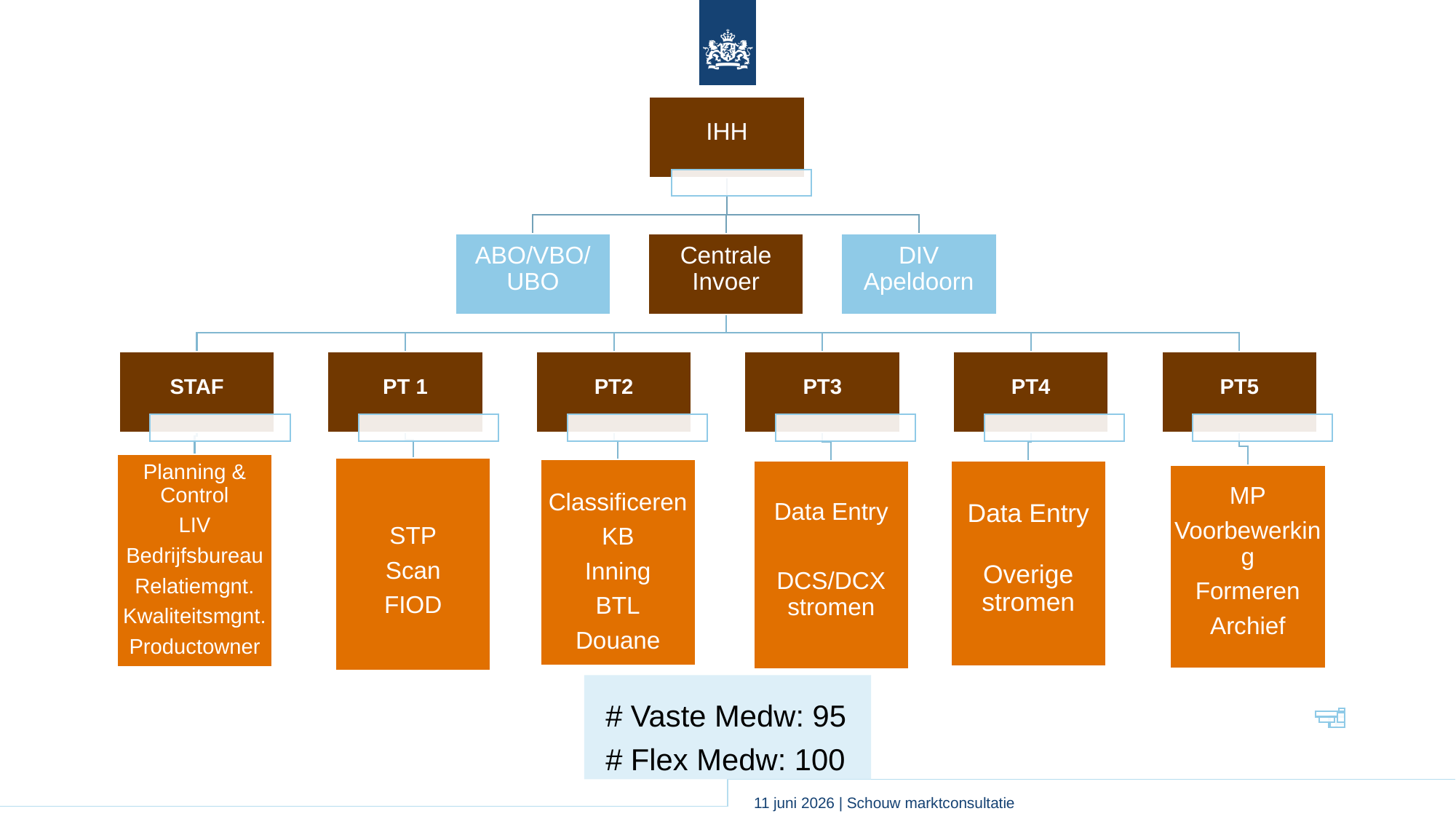

IHH

ABO/VBO/UBO

Centrale Invoer

STAF

Planning & Control
LIV
Bedrijfsbureau
Relatiemgnt.
Kwaliteitsmgnt.
Productowner

PT 1

STP
Scan
FIOD

PT2

Classificeren
KB
Inning
BTL
Douane

PT3

Data Entry

DCS/DCX stromen

PT4

Data Entry

Overige stromen

PT5

MP
Voorbewerking
Formeren
Archief

DIV Apeldoorn

# Vaste Medw: 95
# Flex Medw: 100

11 juni 2026 | Schouw marktconsultatie